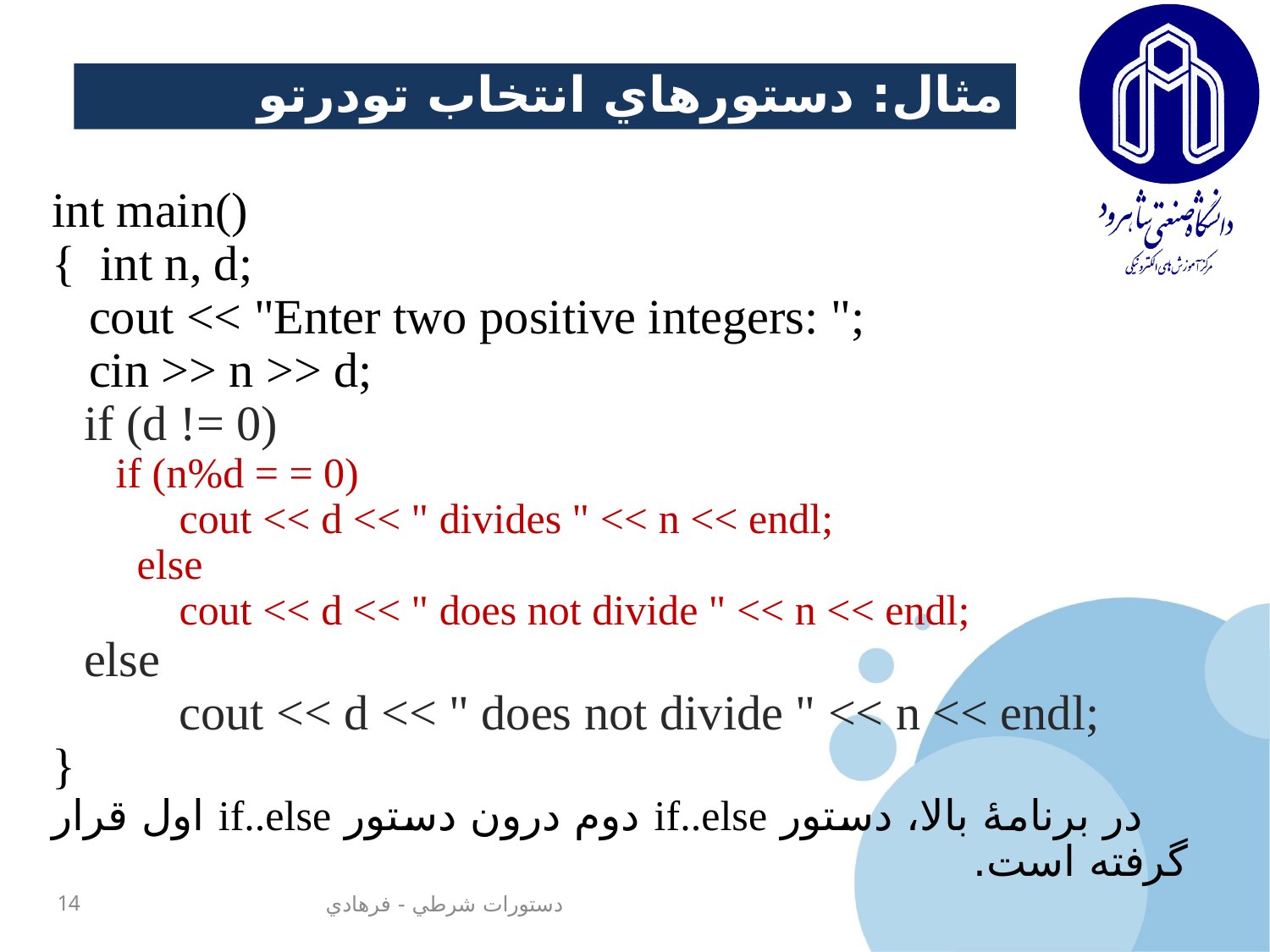

مثال: دستور‌هاي انتخاب تودرتو
int main()
{  int n, d;
   cout << "Enter two positive integers: ";
   cin >> n >> d;
   if (d != 0)
      if (n%d = = 0)
	cout << d << " divides " << n << endl;
        else
	cout << d << " does not divide " << n << endl;
   else
	cout << d << " does not divide " << n << endl;
}
   در برنامۀ بالا، دستور if..else دوم درون دستور if..else اول قرار گرفته است‌.
14
دستورات شرطي - فرهادي